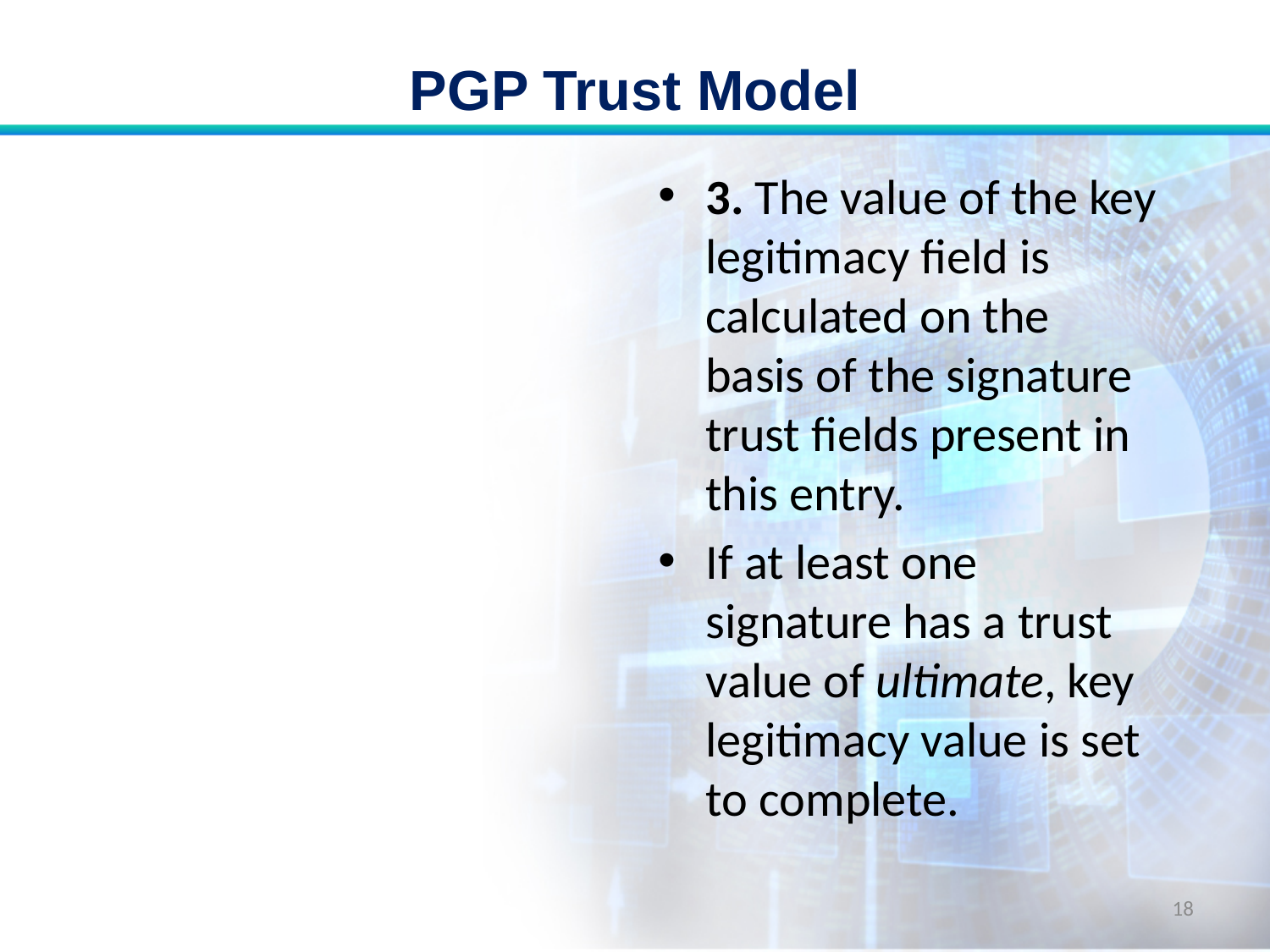

# PGP Trust Model
3. The value of the key legitimacy field is calculated on the basis of the signature trust fields present in this entry.
If at least one signature has a trust value of ultimate, key legitimacy value is set to complete.
18